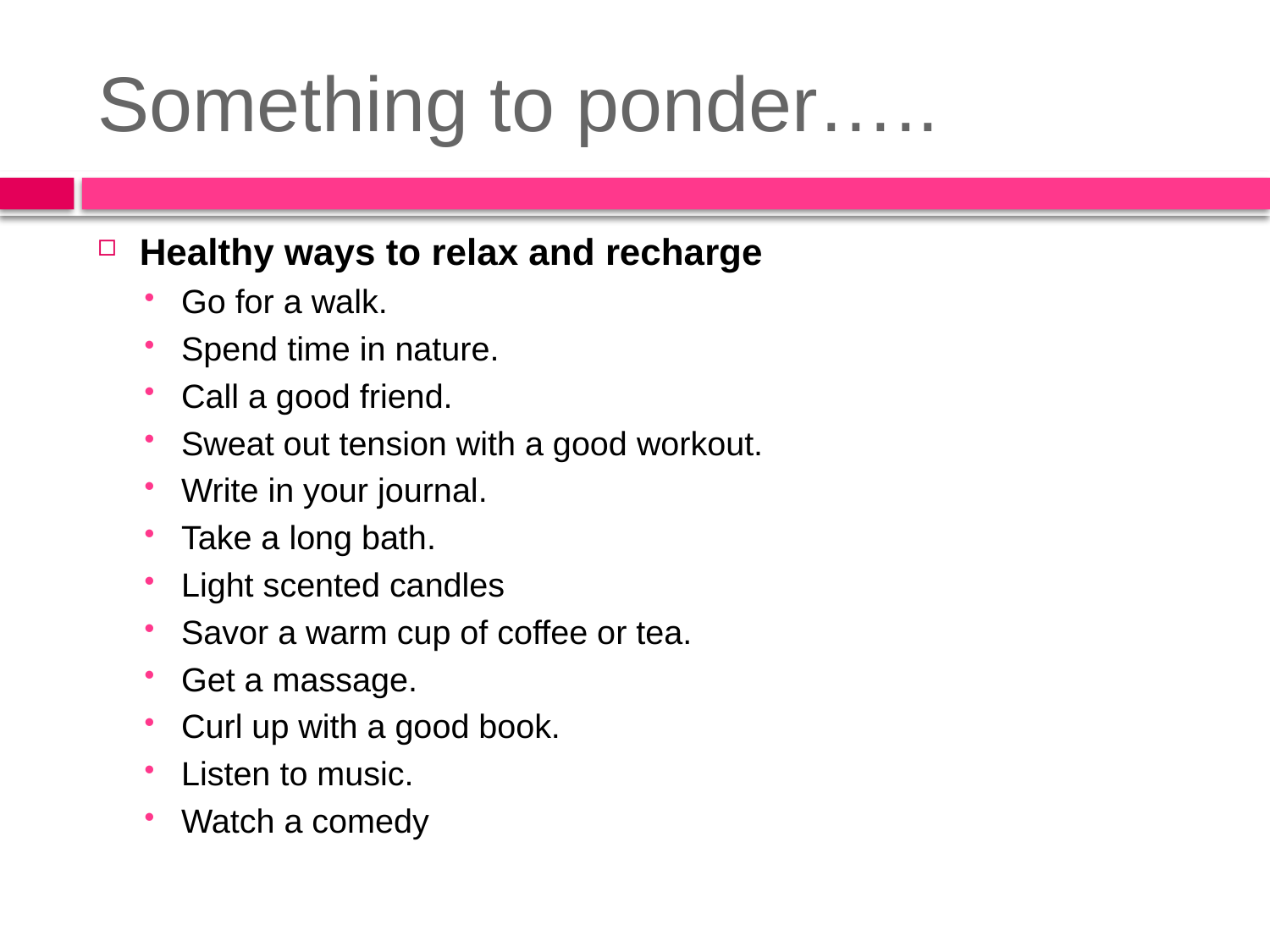

# Something to ponder…..
Healthy ways to relax and recharge
Go for a walk.
Spend time in nature.
Call a good friend.
Sweat out tension with a good workout.
Write in your journal.
Take a long bath.
Light scented candles
Savor a warm cup of coffee or tea.
Get a massage.
Curl up with a good book.
Listen to music.
Watch a comedy